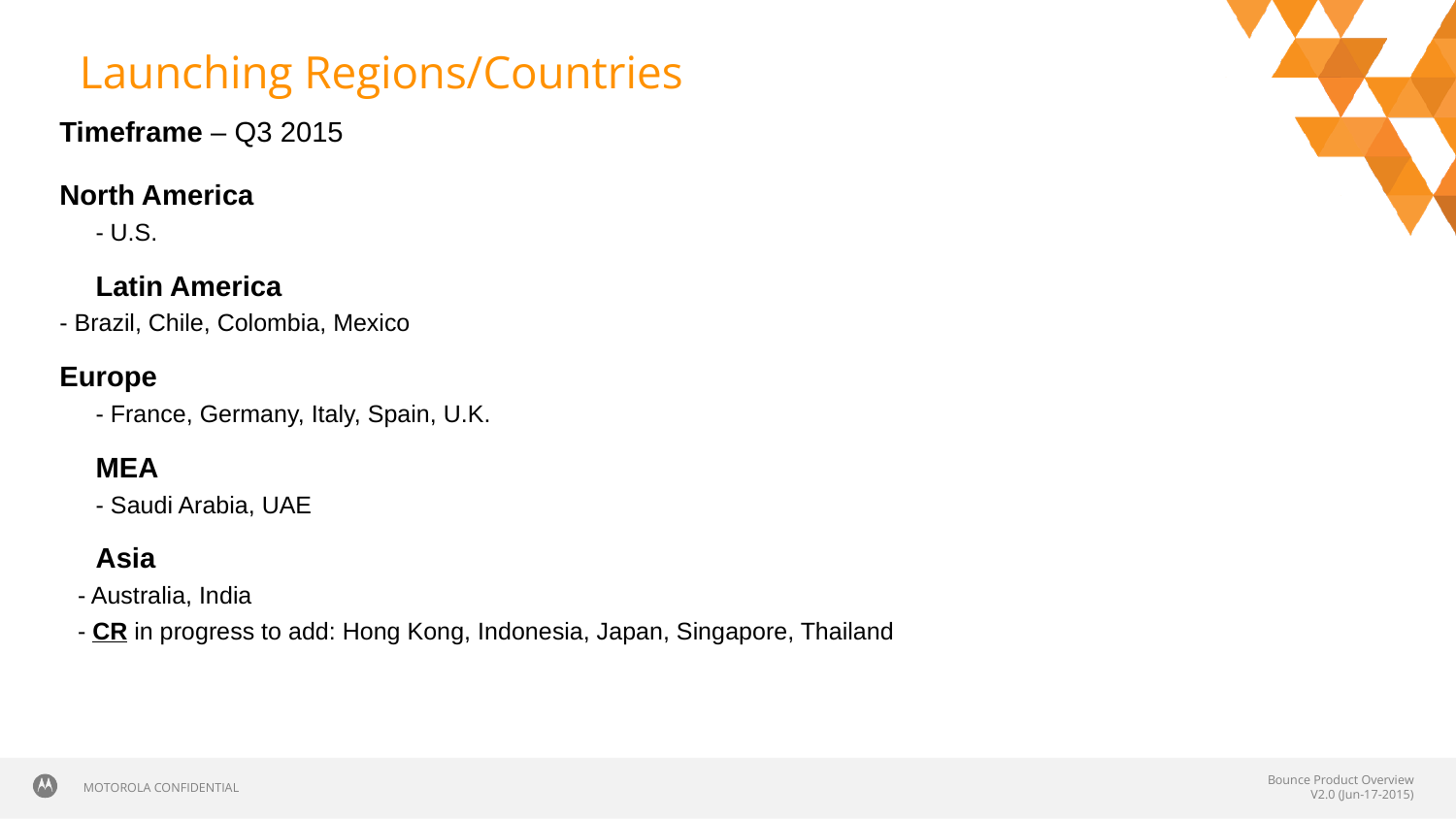

# Launching Regions/Countries
Timeframe – Q3 2015

North America
- U.S.

Latin America
- Brazil, Chile, Colombia, Mexico

Europe
- France, Germany, Italy, Spain, U.K.

MEA
- Saudi Arabia, UAE

Asia
- Australia, India
- CR in progress to add: Hong Kong, Indonesia, Japan, Singapore, Thailand